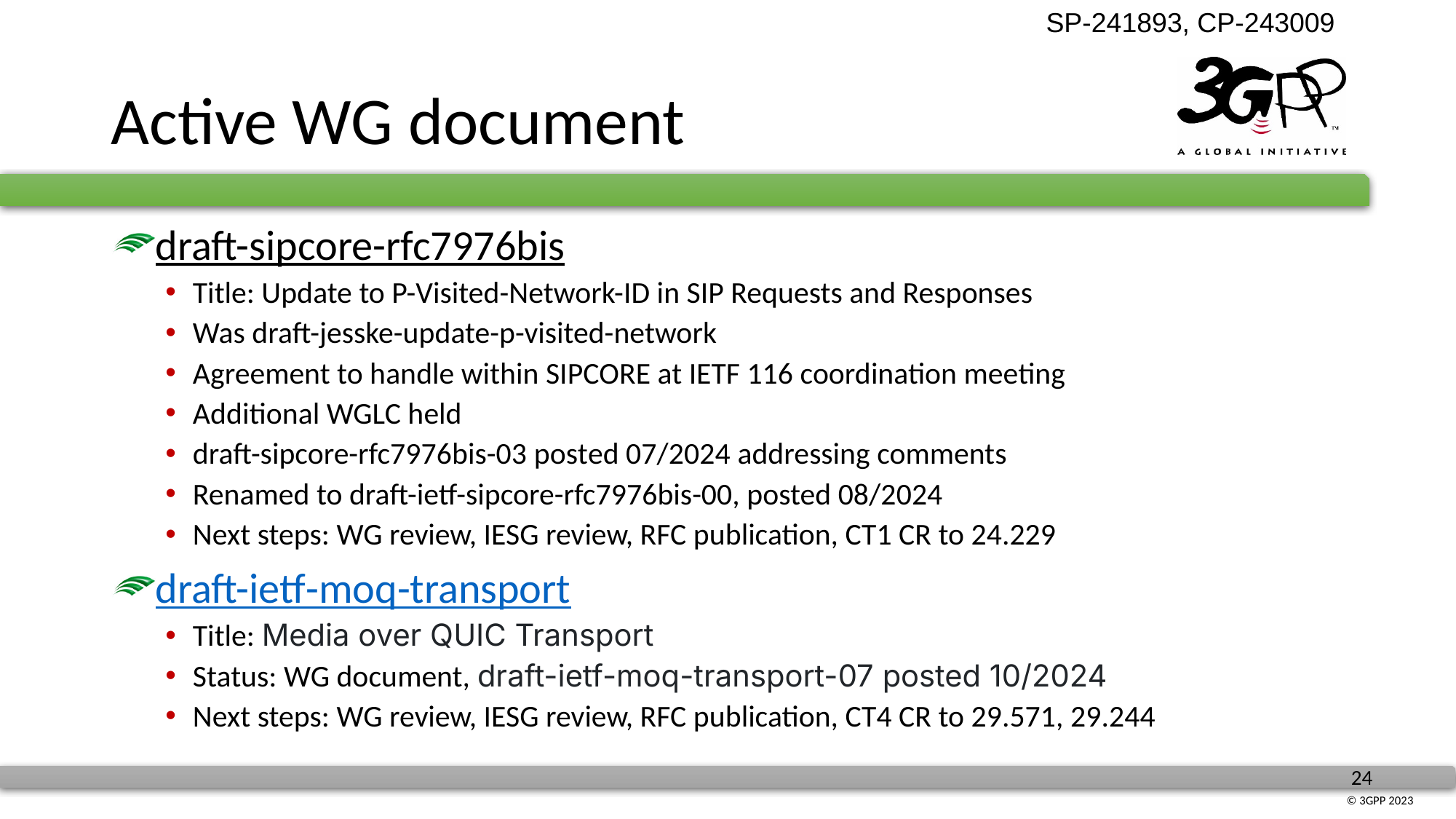

# Active WG document
draft-sipcore-rfc7976bis
Title: Update to P-Visited-Network-ID in SIP Requests and Responses
Was draft-jesske-update-p-visited-network
Agreement to handle within SIPCORE at IETF 116 coordination meeting
Additional WGLC held
draft-sipcore-rfc7976bis-03 posted 07/2024 addressing comments
Renamed to draft-ietf-sipcore-rfc7976bis-00, posted 08/2024
Next steps: WG review, IESG review, RFC publication, CT1 CR to 24.229
draft-ietf-moq-transport
Title: Media over QUIC Transport
Status: WG document, draft-ietf-moq-transport-07 posted 10/2024
Next steps: WG review, IESG review, RFC publication, CT4 CR to 29.571, 29.244